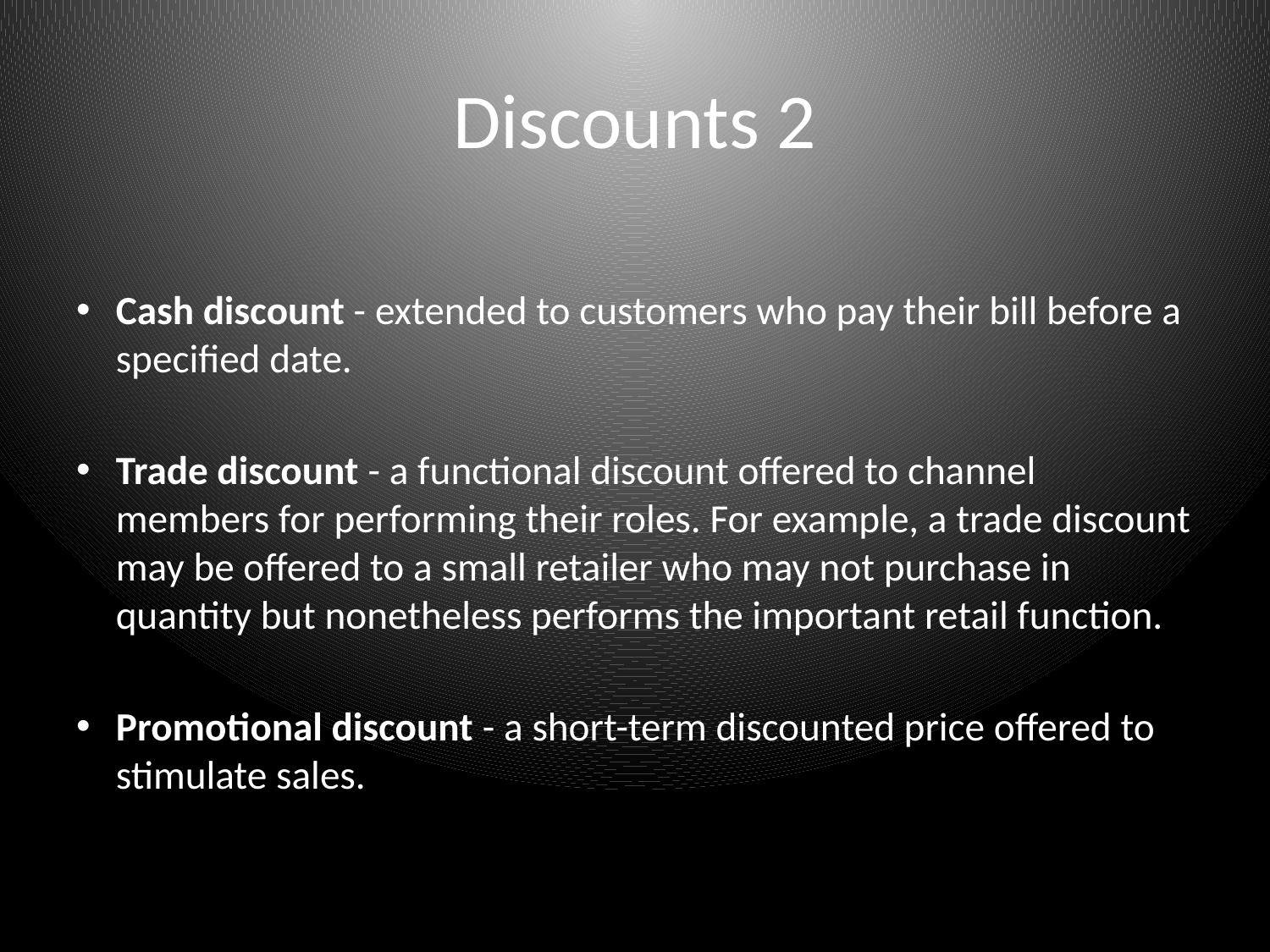

# Discounts 2

Cash discount - extended to customers who pay their bill before a specified date.

Trade discount - a functional discount offered to channel members for performing their roles. For example, a trade discount may be offered to a small retailer who may not purchase in quantity but nonetheless performs the important retail function.

Promotional discount - a short-term discounted price offered to stimulate sales.